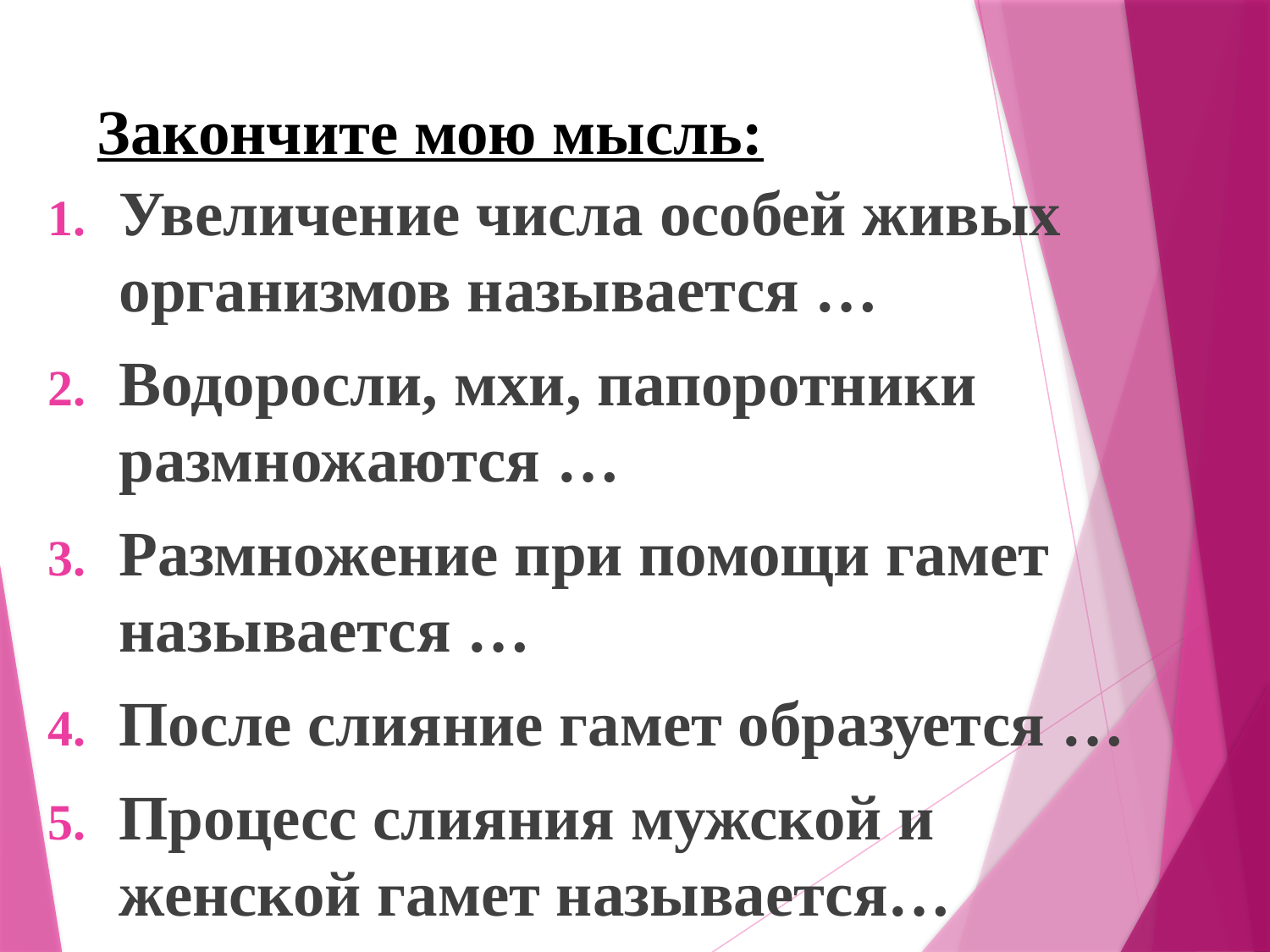

# Закончите мою мысль:
Увеличение числа особей живых организмов называется …
Водоросли, мхи, папоротники размножаются …
Размножение при помощи гамет называется …
После слияние гамет образуется …
Процесс слияния мужской и женской гамет называется…